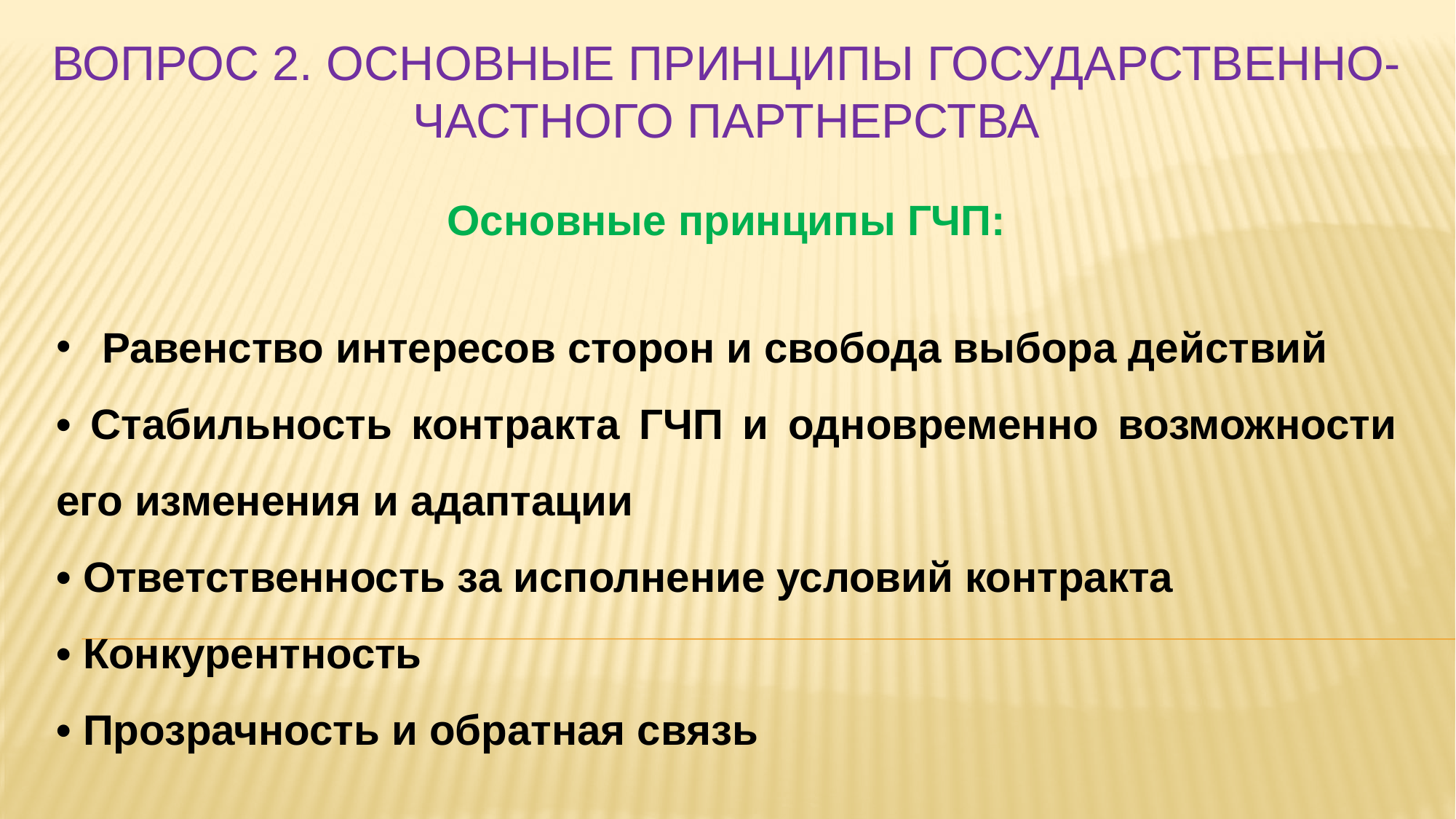

# Вопрос 2. Основные принципы государственно-частного партнерства
Основные принципы ГЧП:

 Равенство интересов сторон и свобода выбора действий
• Стабильность контракта ГЧП и одновременно возможности его изменения и адаптации
• Ответственность за исполнение условий контракта
• Конкурентность
• Прозрачность и обратная связь